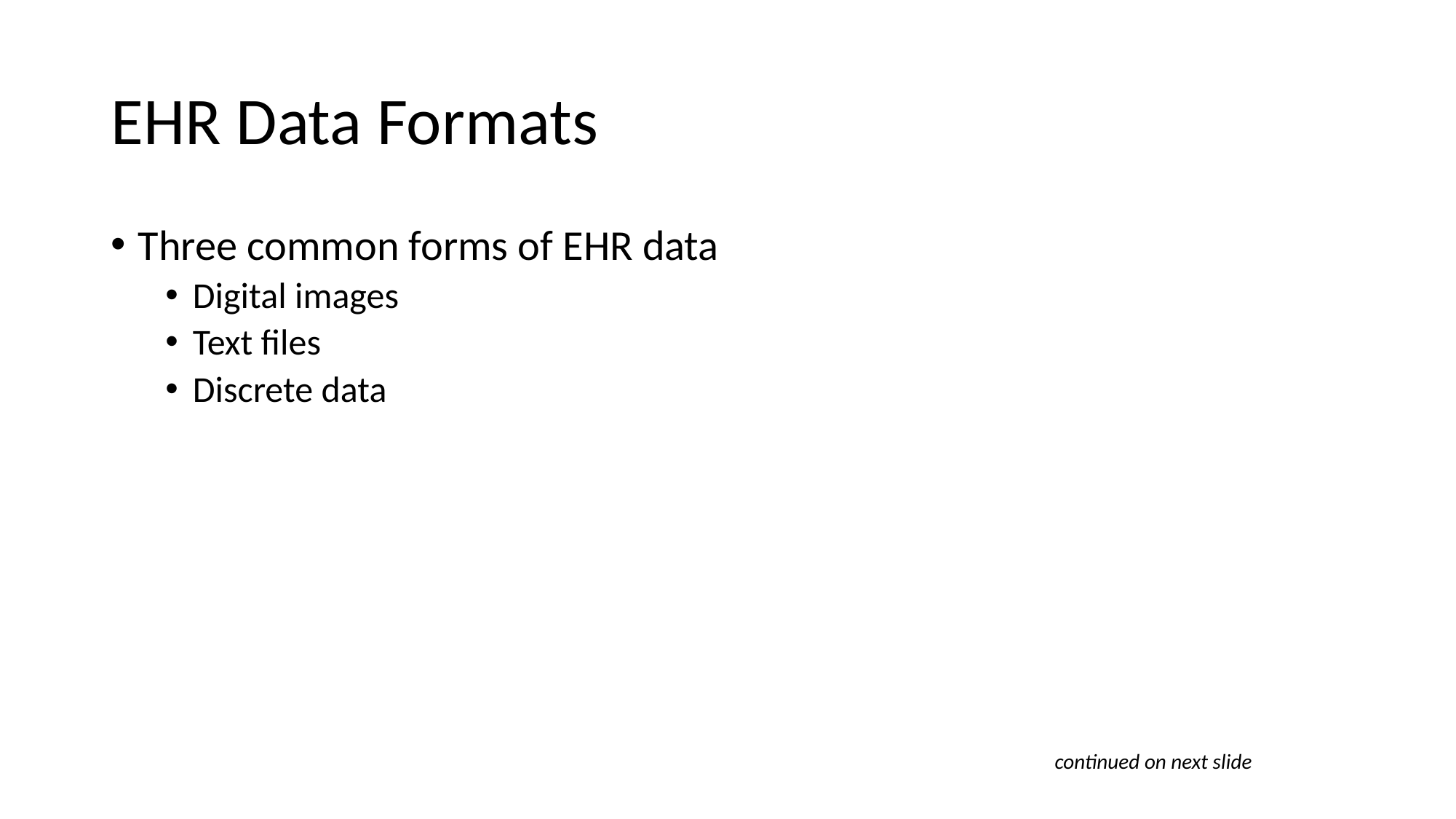

# EHR Data Formats
Three common forms of EHR data
Digital images
Text files
Discrete data

continued on next slide